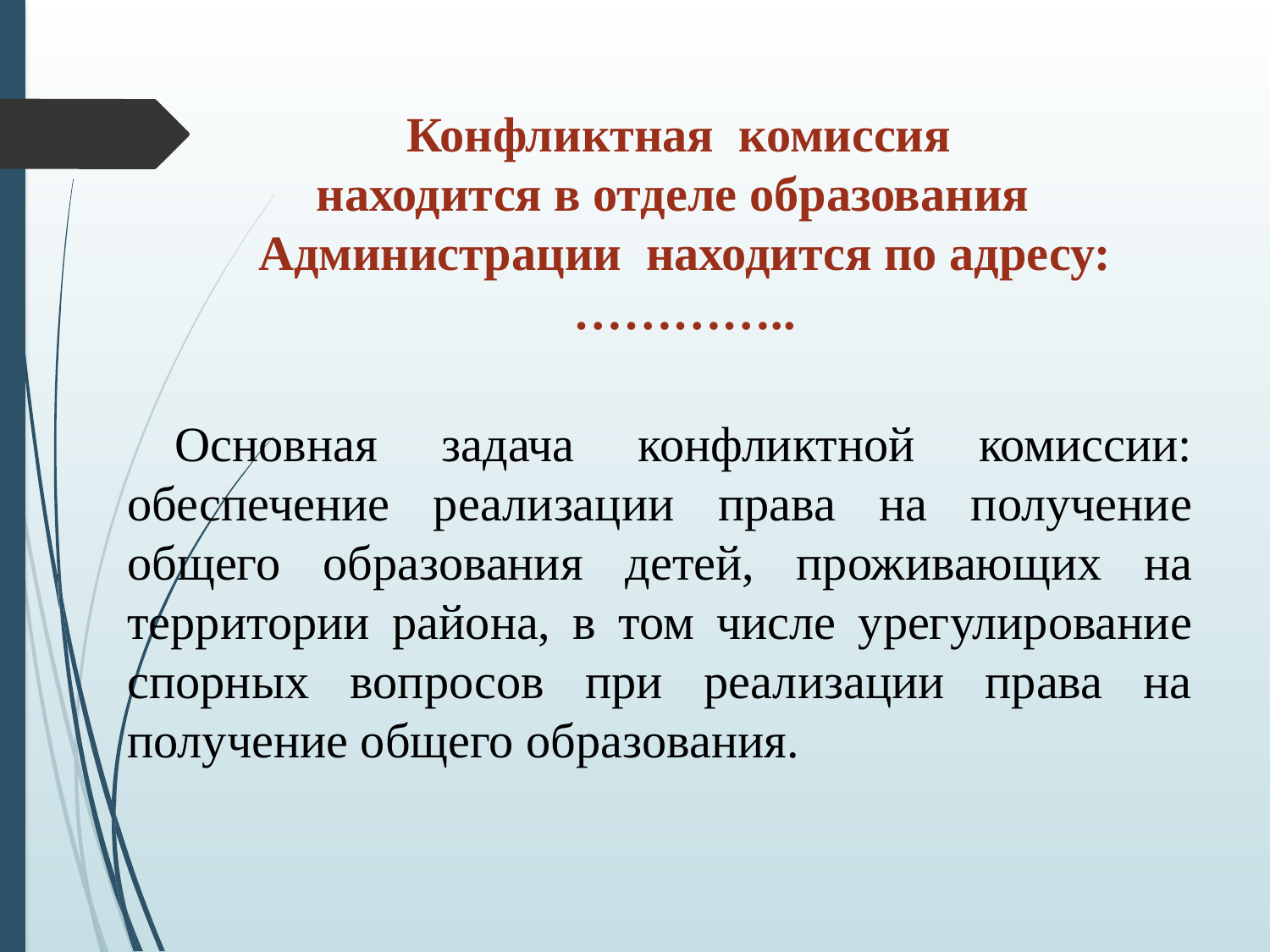

Конфликтная  комиссия
находится в отделе образования
Администрации  находится по адресу: …………..
Основная задача конфликтной комиссии: обеспечение реализации права на получение общего образования детей, проживающих на территории района, в том числе урегулирование спорных вопросов при реализации права на получение общего образования.